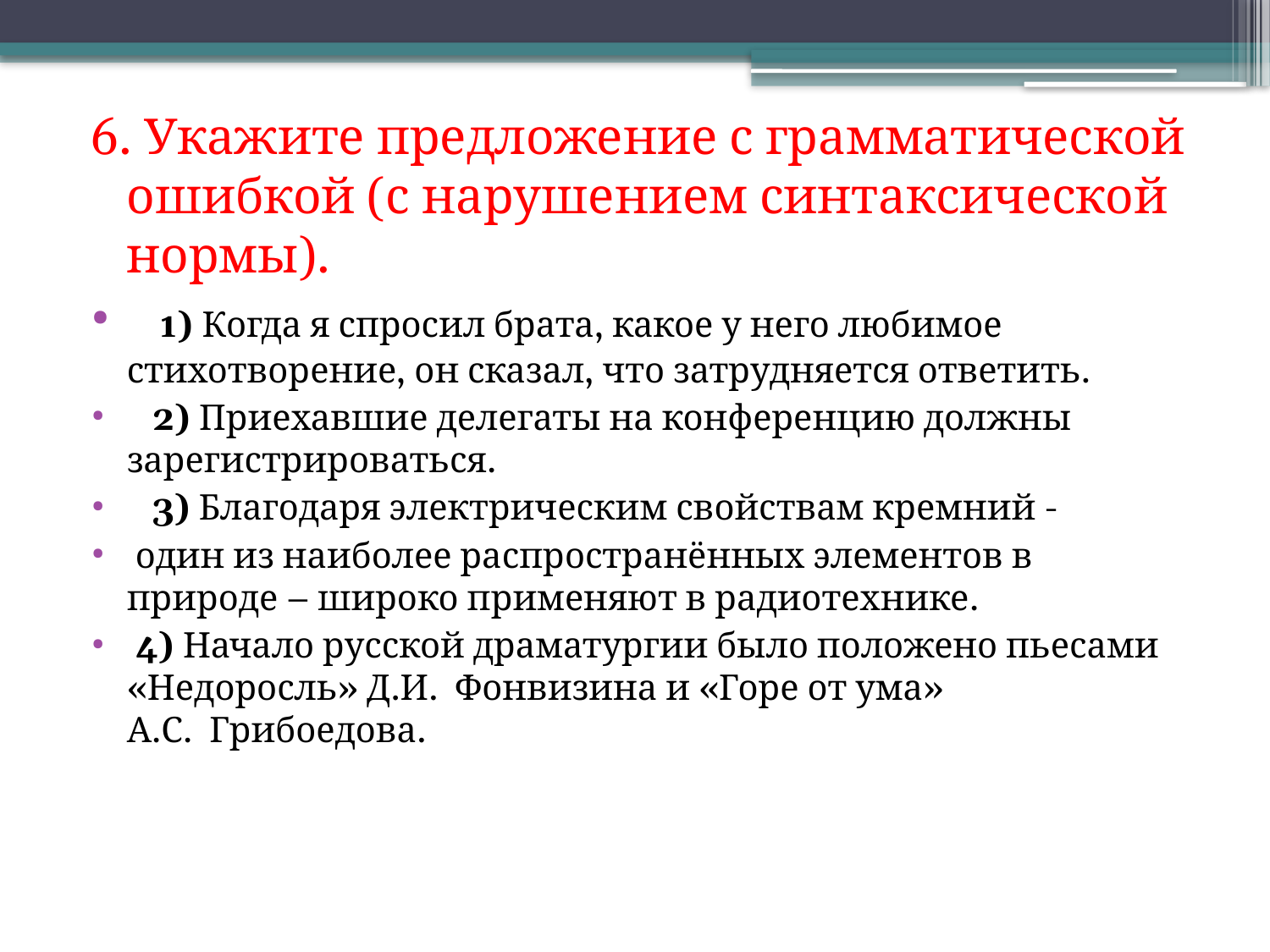

6. Укажите предложение с грамматической ошибкой (с нарушением синтаксической нормы).
   1) Когда я спросил брата, какое у него любимое стихотворение, он сказал, что затрудняется ответить.
   2) Приехавшие делегаты на конференцию должны зарегистрироваться.
   3) Благодаря электрическим свойствам кремний -
 один из наиболее распространённых элементов в природе – широко применяют в радиотехнике.
 4) Начало русской драматургии было положено пьесами «Недоросль» Д.И.  Фонвизина и «Горе от ума» А.С.  Грибоедова.